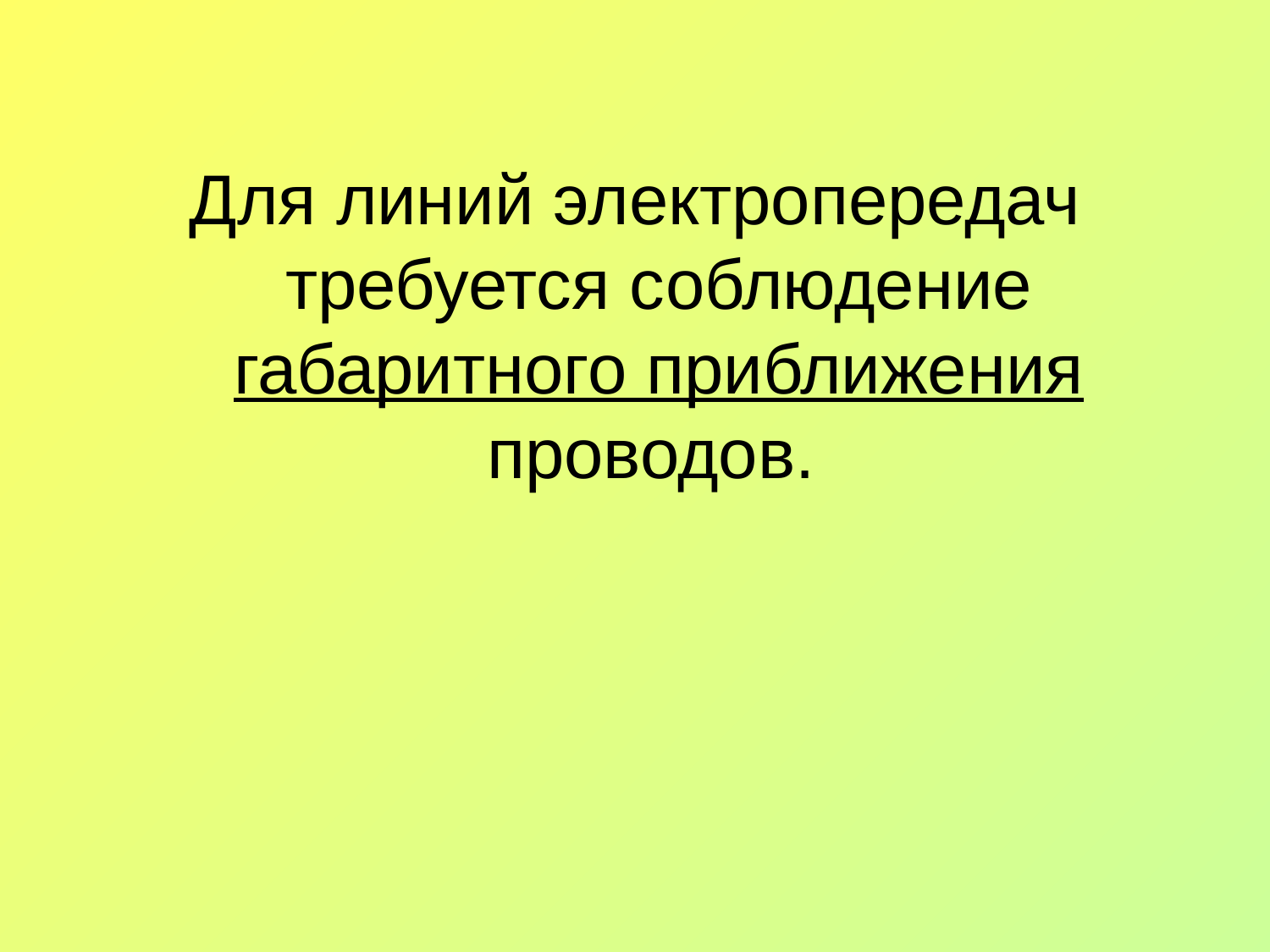

Для линий электропередач требуется соблюдение габаритного приближения проводов.